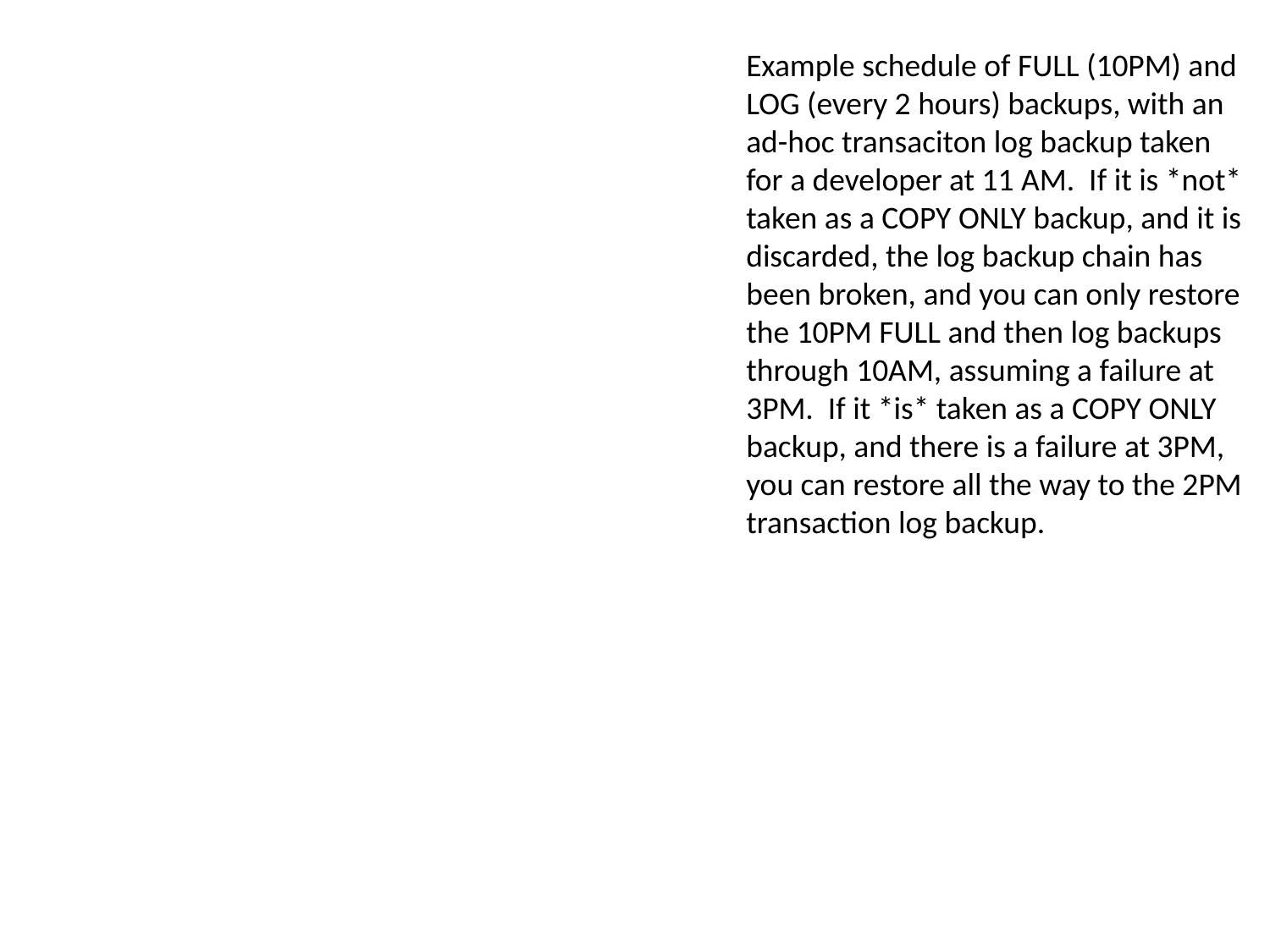

Example schedule of FULL (10PM) and LOG (every 2 hours) backups, with an ad-hoc transaciton log backup taken for a developer at 11 AM.  If it is *not* taken as a COPY ONLY backup, and it is discarded, the log backup chain has been broken, and you can only restore the 10PM FULL and then log backups through 10AM, assuming a failure at 3PM.  If it *is* taken as a COPY ONLY backup, and there is a failure at 3PM, you can restore all the way to the 2PM transaction log backup.